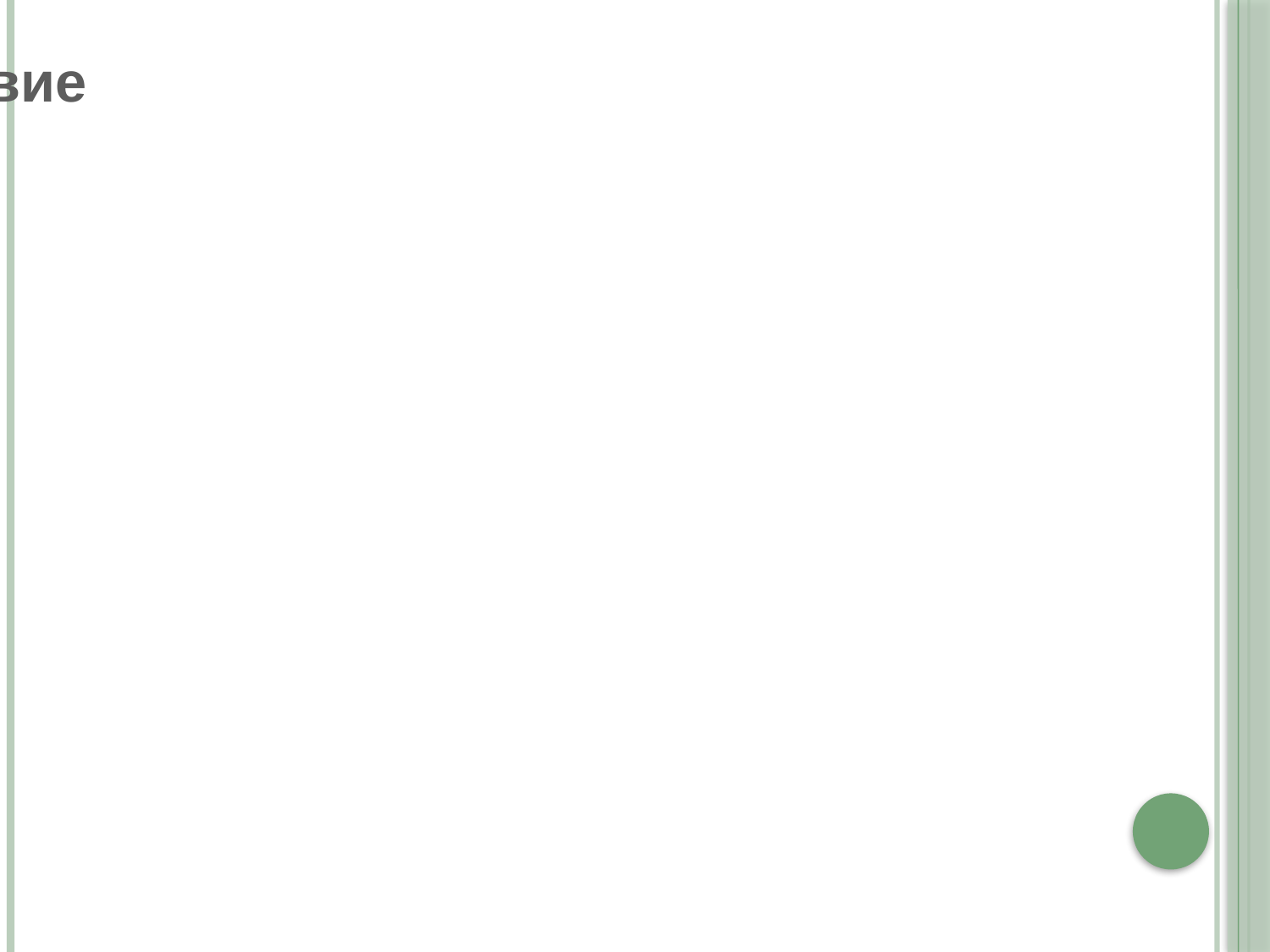

Исследования на тему: Воздействие на человека
Использование материалов предыдущей работы
использование анкет для опроса учащихся
использование ИКТ для поиска и обработки информации
Изучение научно-публицистической литературы